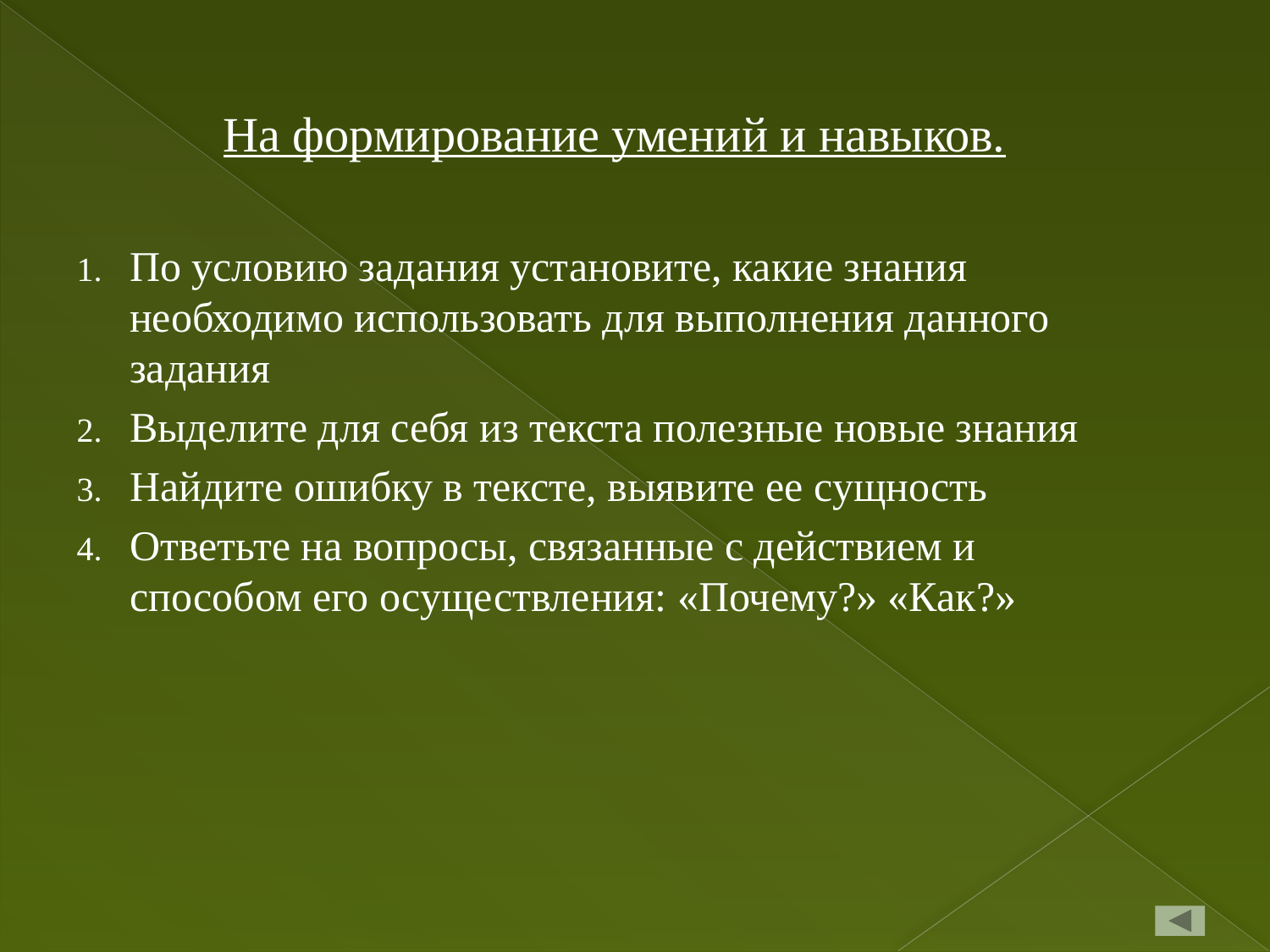

На формирование умений и навыков.

По условию задания установите, какие знания необходимо использовать для выполнения данного задания
Выделите для себя из текста полезные новые знания
Найдите ошибку в тексте, выявите ее сущность
Ответьте на вопросы, связанные с действием и способом его осуществления: «Почему?» «Как?»